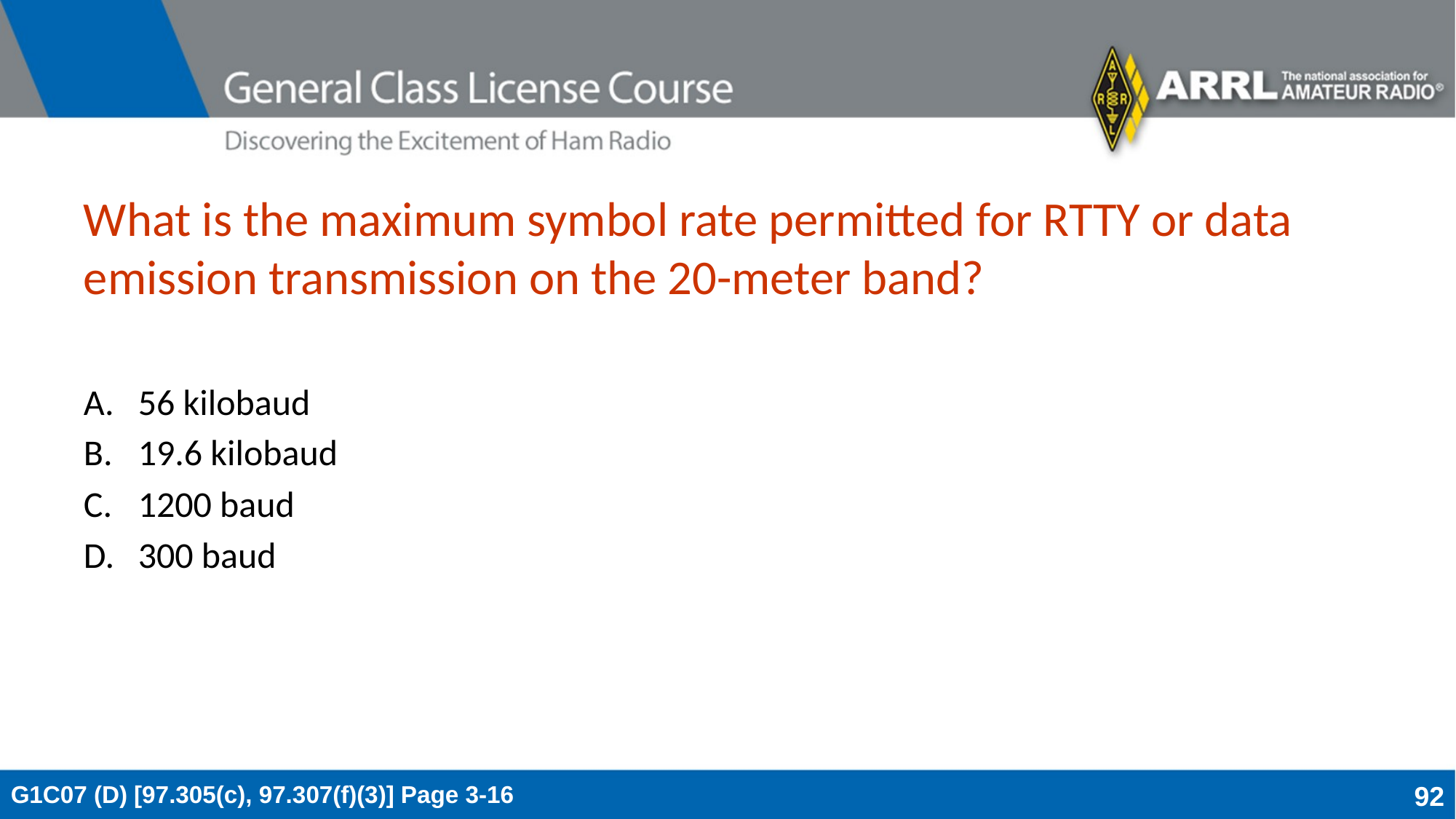

# What is the maximum symbol rate permitted for RTTY or data emission transmission on the 20-meter band?
56 kilobaud
19.6 kilobaud
1200 baud
300 baud

G1C07 (D) [97.305(c), 97.307(f)(3)] Page 3-16
92